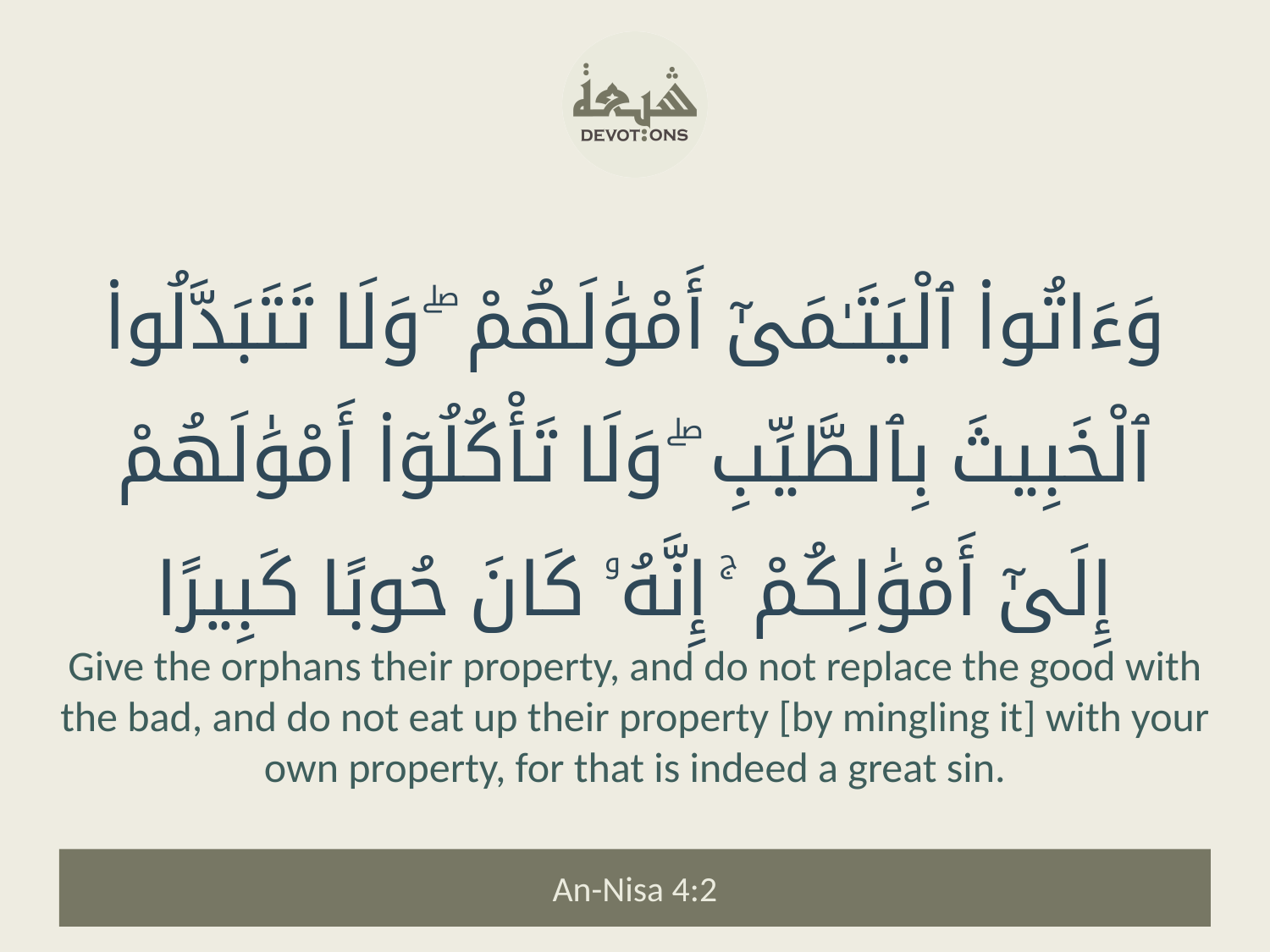

وَءَاتُوا۟ ٱلْيَتَـٰمَىٰٓ أَمْوَٰلَهُمْ ۖ وَلَا تَتَبَدَّلُوا۟ ٱلْخَبِيثَ بِٱلطَّيِّبِ ۖ وَلَا تَأْكُلُوٓا۟ أَمْوَٰلَهُمْ إِلَىٰٓ أَمْوَٰلِكُمْ ۚ إِنَّهُۥ كَانَ حُوبًا كَبِيرًا
Give the orphans their property, and do not replace the good with the bad, and do not eat up their property [by mingling it] with your own property, for that is indeed a great sin.
An-Nisa 4:2